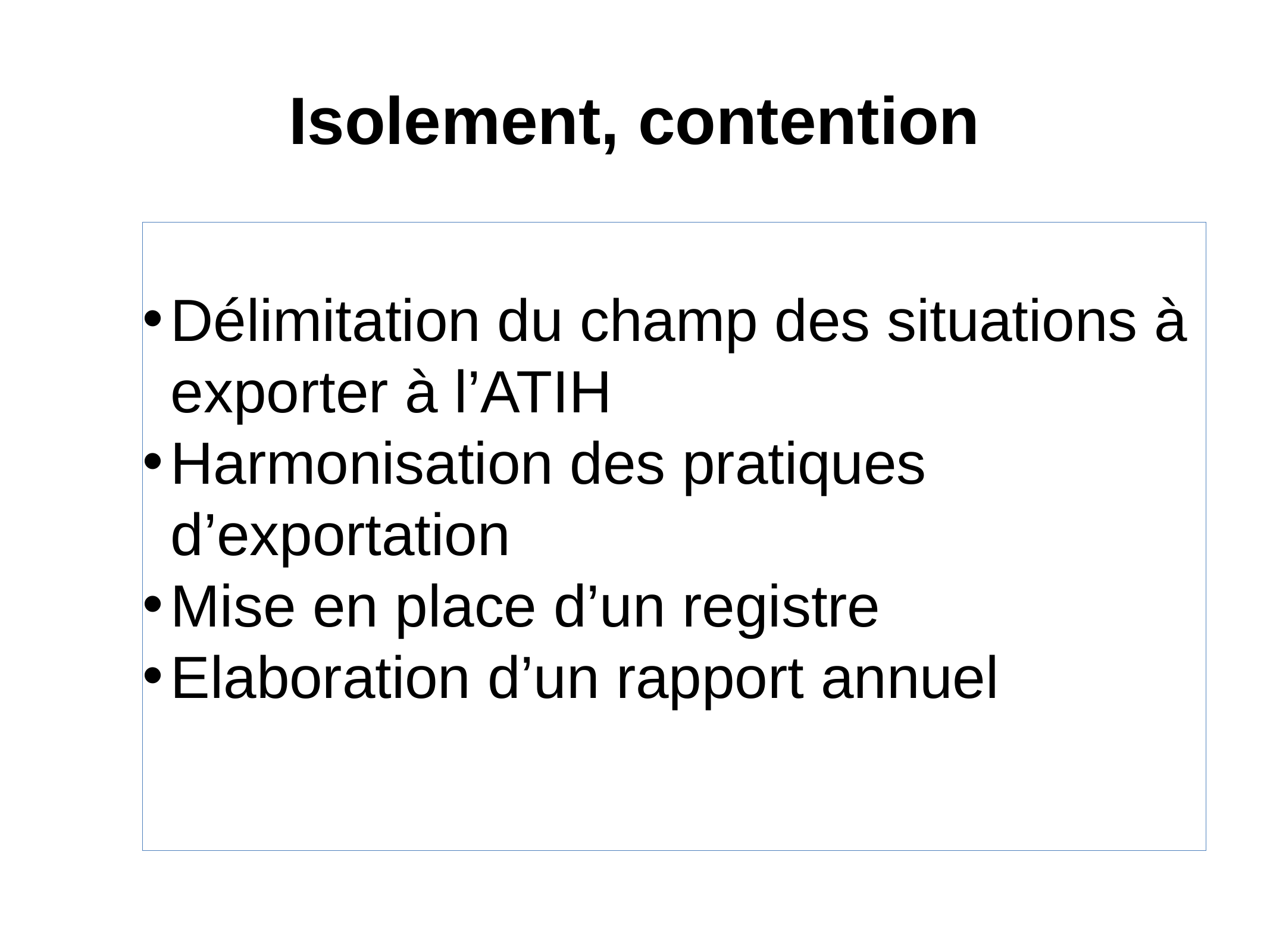

# Isolement, contention
Délimitation du champ des situations à exporter à l’ATIH
Harmonisation des pratiques d’exportation
Mise en place d’un registre
Elaboration d’un rapport annuel